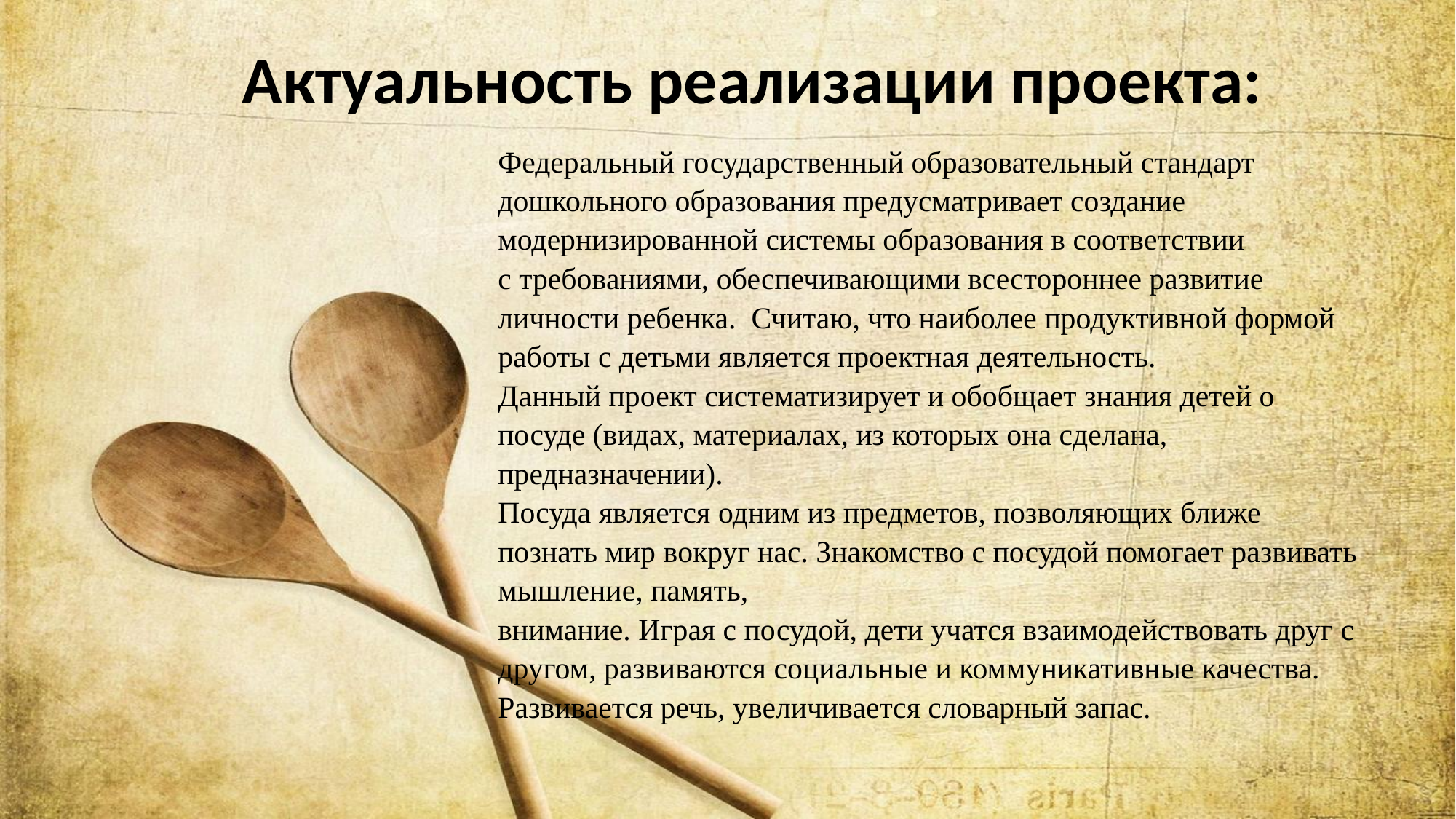

Актуальность реализации проекта:
Федеральный государственный образовательный стандарт дошкольного образования предусматривает создание модернизированной системы образования в соответствии с требованиями, обеспечивающими всестороннее развитие личности ребенка.  Считаю, что наиболее продуктивной формой работы с детьми является проектная деятельность.
Данный проект систематизирует и обобщает знания детей о посуде (видах, материалах, из которых она сделана, предназначении).
Посуда является одним из предметов, позволяющих ближе познать мир вокруг нас. Знакомство с посудой помогает развивать мышление, память,
внимание. Играя с посудой, дети учатся взаимодействовать друг с другом, развиваются социальные и коммуникативные качества. Развивается речь, увеличивается словарный запас.